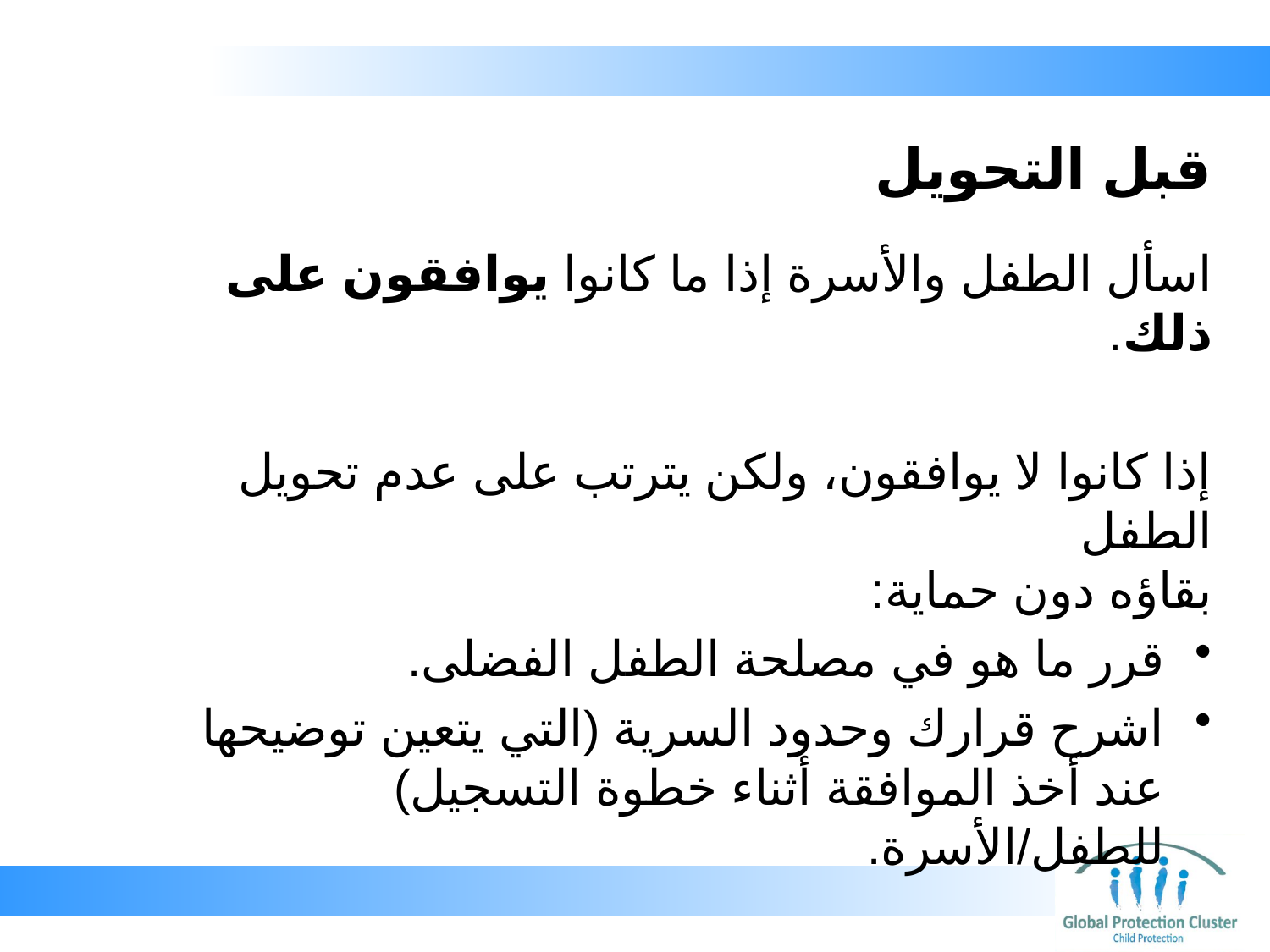

# قبل التحويل
اسأل الطفل والأسرة إذا ما كانوا يوافقون على ذلك.

إذا كانوا لا يوافقون، ولكن يترتب على عدم تحويل الطفل
بقاؤه دون حماية:
قرر ما هو في مصلحة الطفل الفضلى.
اشرح قرارك وحدود السرية (التي يتعين توضيحها عند أخذ الموافقة أثناء خطوة التسجيل) للطفل/الأسرة.

المبادئ التوجيهية لإدارة الحالات: القسم 3